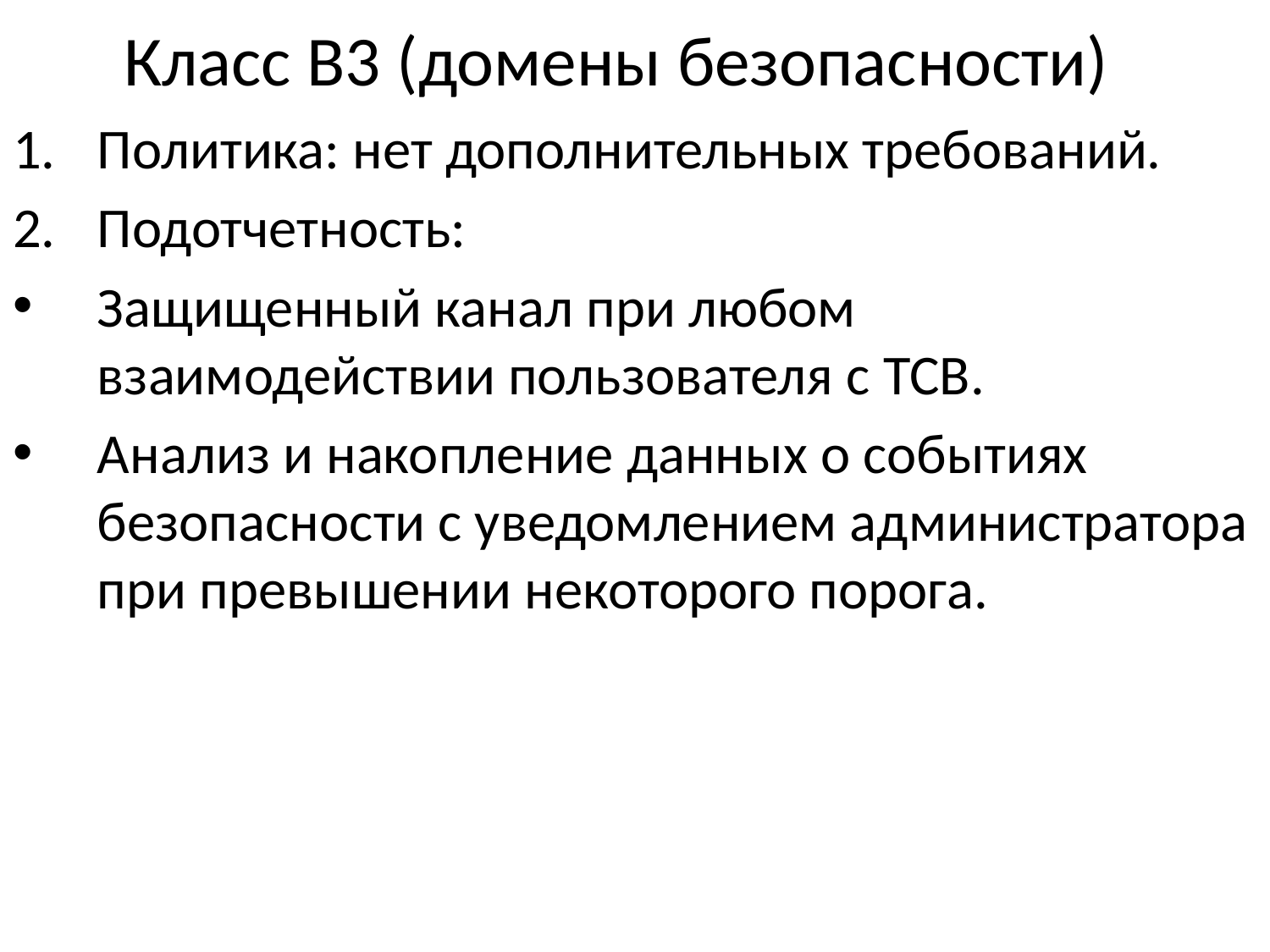

# Класс B3 (домены безопасности)
Политика: нет дополнительных требований.
Подотчетность:
Защищенный канал при любом взаимодействии пользователя с TCB.
Анализ и накопление данных о событиях безопасности с уведомлением администратора при превышении некоторого порога.